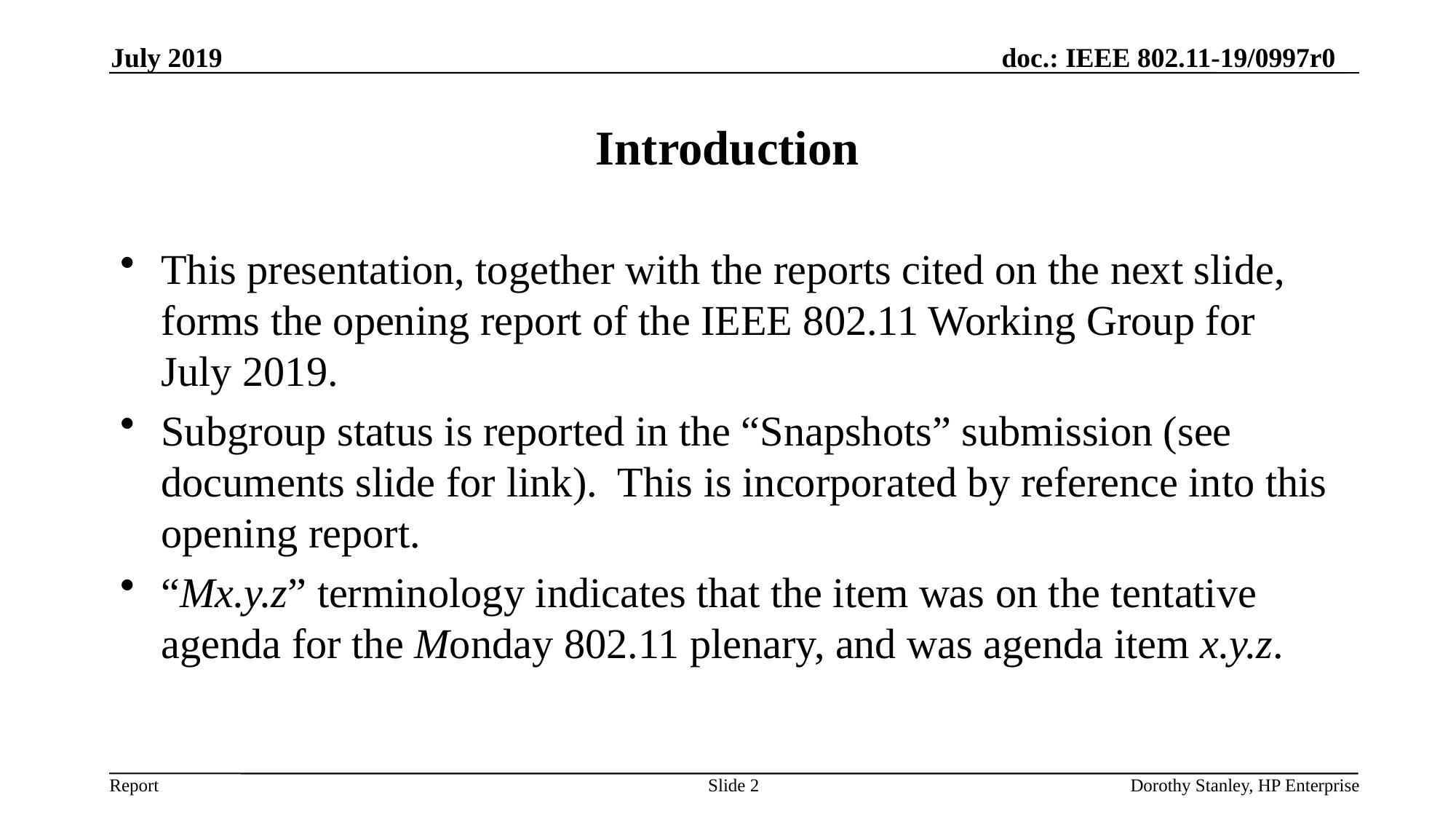

July 2019
# Introduction
This presentation, together with the reports cited on the next slide, forms the opening report of the IEEE 802.11 Working Group for July 2019.
Subgroup status is reported in the “Snapshots” submission (see documents slide for link).  This is incorporated by reference into this opening report.
“Mx.y.z” terminology indicates that the item was on the tentative agenda for the Monday 802.11 plenary, and was agenda item x.y.z.

Slide 2
Dorothy Stanley, HP Enterprise